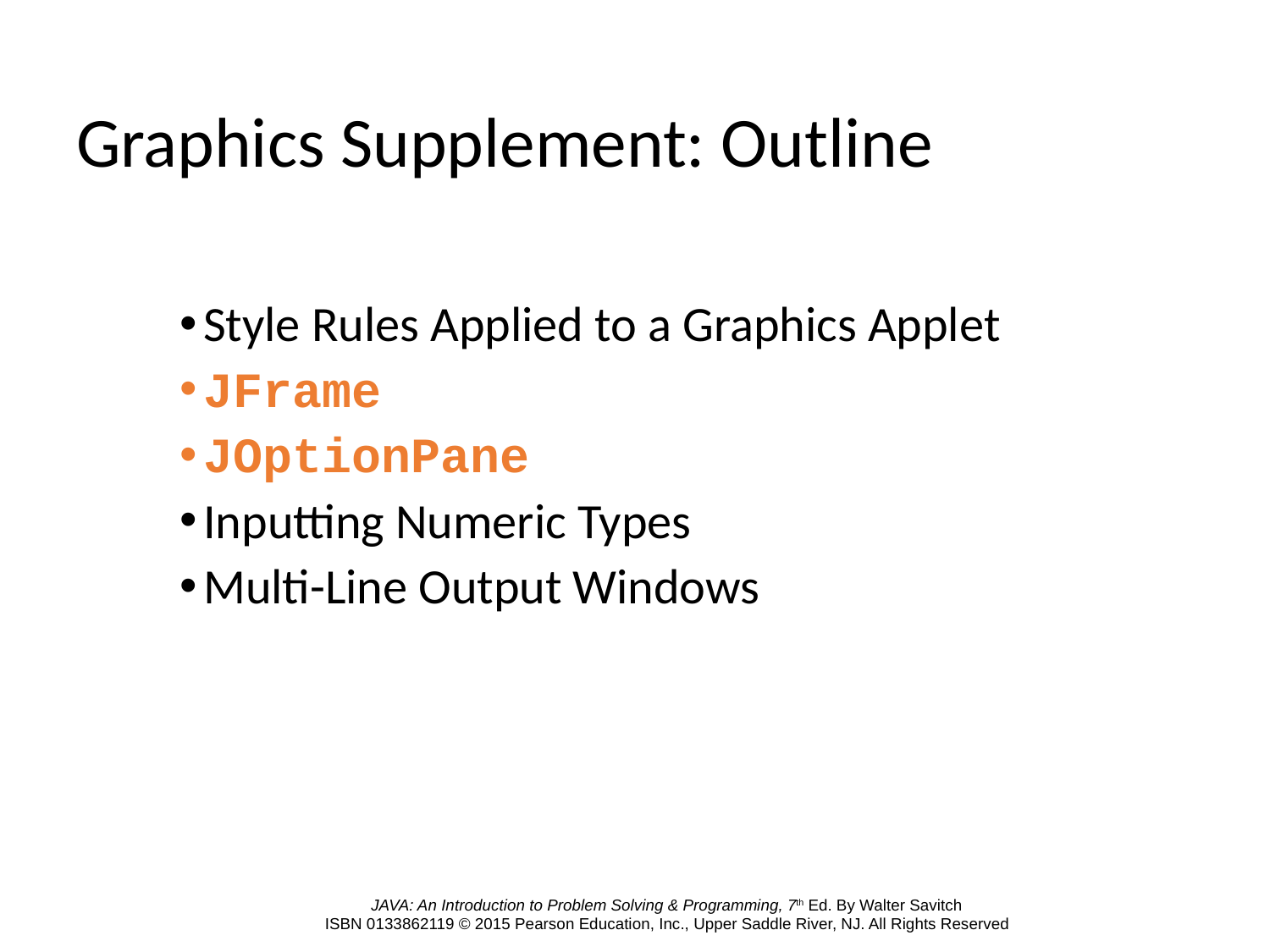

# Graphics Supplement: Outline
Style Rules Applied to a Graphics Applet
JFrame
JOptionPane
Inputting Numeric Types
Multi-Line Output Windows